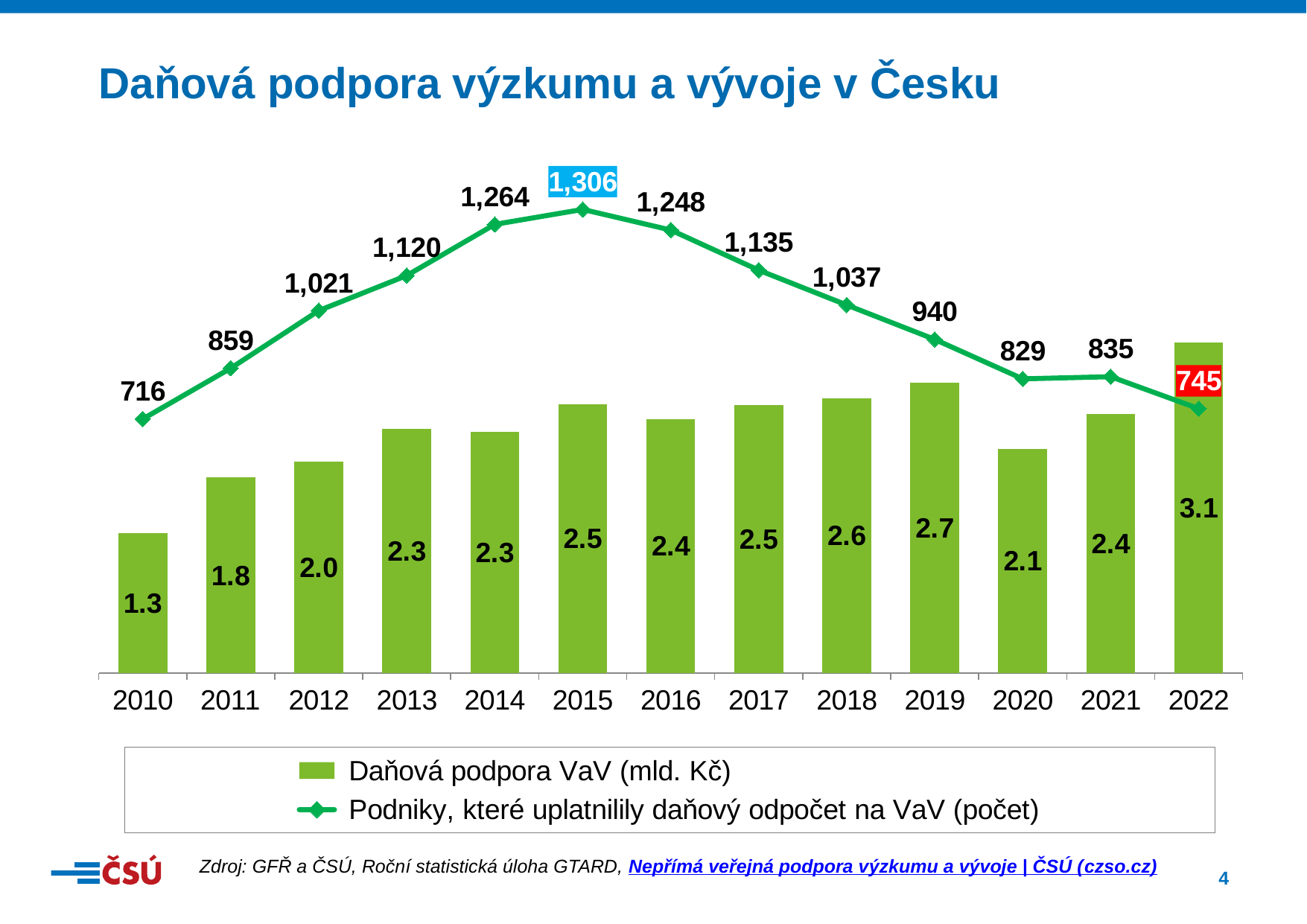

Daňová podpora výzkumu a vývoje v Česku

### Chart

| Category |  Daňová podpora VaV (mld. Kč) |  Podniky, které uplatnilily daňový odpočet na VaV (počet) |
|---|---|---|
| 2010 | 1.31685559461 | 716.0 |
| 2011 | 1.83642678622 | 859.0 |
| 2012 | 1.9826727428099997 | 1021.0 |
| 2013 | 2.29705990278 | 1120.0 |
| 2014 | 2.263317147470001 | 1264.0 |
| 2015 | 2.524586590739999 | 1306.0 |
| 2016 | 2.3844497657099977 | 1248.0 |
| 2017 | 2.5158111914600023 | 1135.0 |
| 2018 | 2.5830670887900005 | 1037.0 |
| 2019 | 2.7279852947900043 | 940.0 |
| 2020 | 2.1045853251100044 | 829.0 |
| 2021 | 2.430430684360001 | 835.0 |
| 2022 | 3.104215830450001 | 745.0 |
Zdroj: GFŘ a ČSÚ, Roční statistická úloha GTARD, Nepřímá veřejná podpora výzkumu a vývoje | ČSÚ (czso.cz)